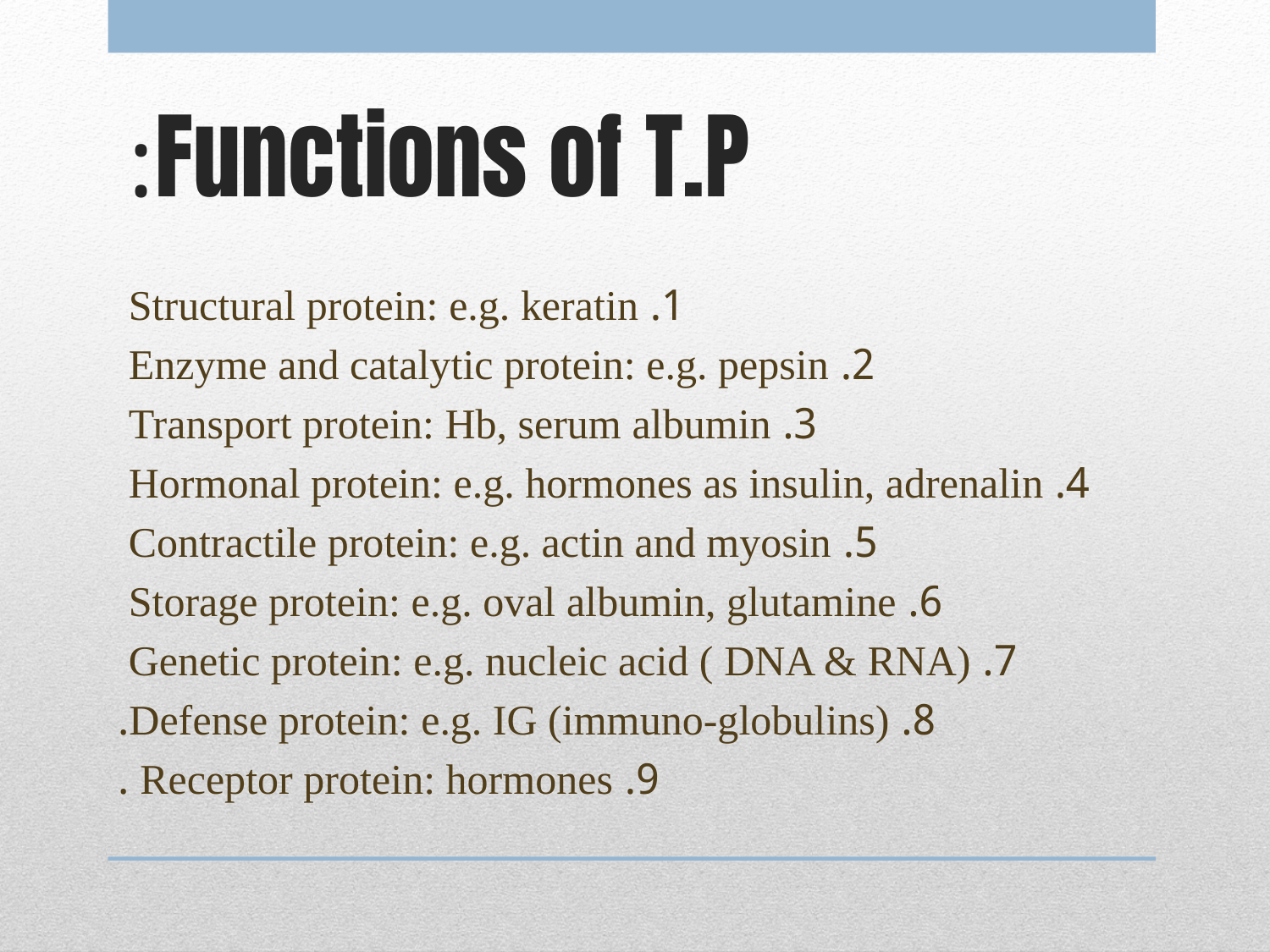

# Functions of T.P:
1. Structural protein: e.g. keratin
2. Enzyme and catalytic protein: e.g. pepsin
3. Transport protein: Hb, serum albumin
4. Hormonal protein: e.g. hormones as insulin, adrenalin
5. Contractile protein: e.g. actin and myosin
6. Storage protein: e.g. oval albumin, glutamine
7. Genetic protein: e.g. nucleic acid ( DNA & RNA)
8. Defense protein: e.g. IG (immuno-globulins).
9. Receptor protein: hormones .